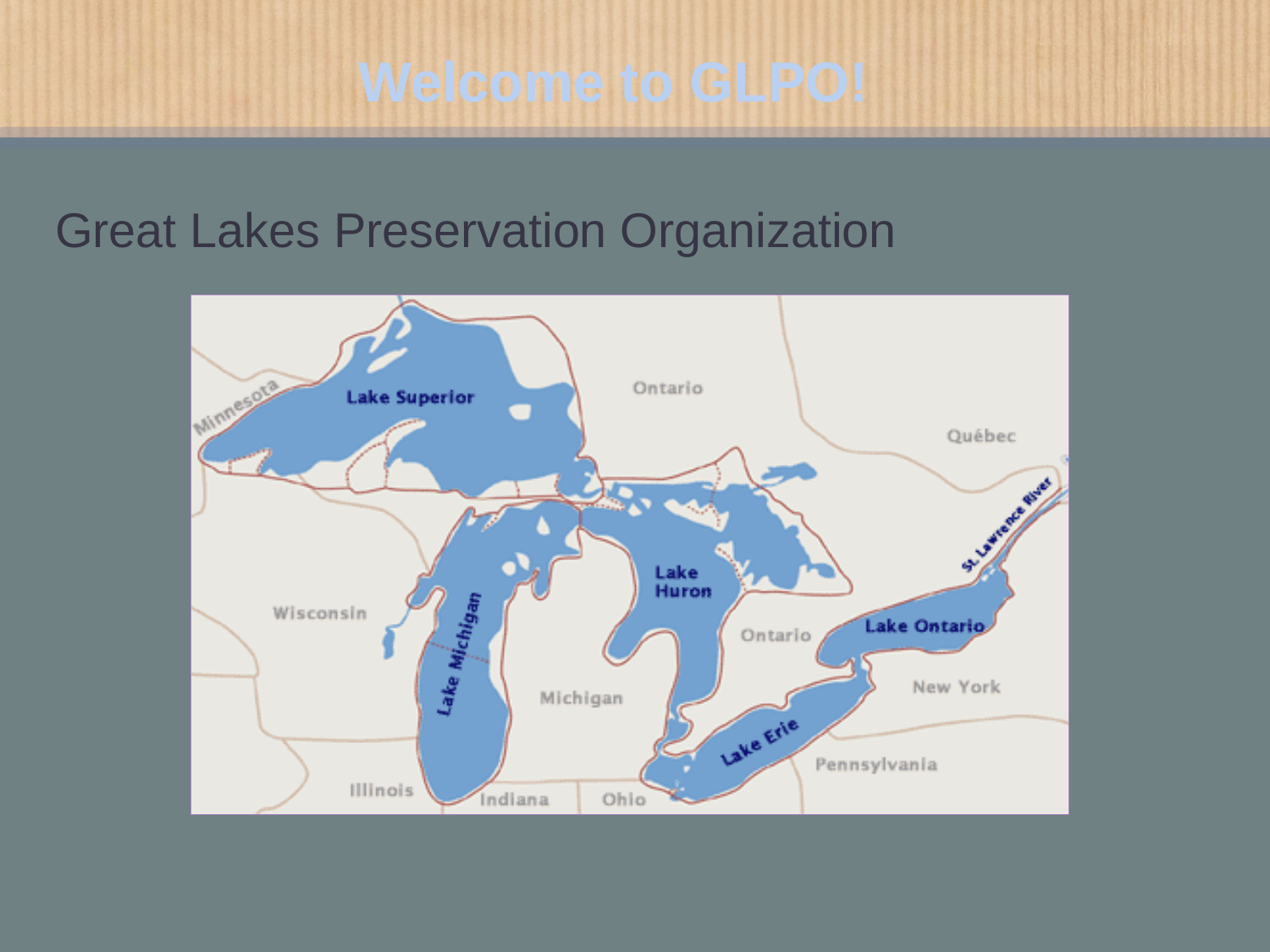

# Welcome to GLPO!

Great Lakes Preservation Organization